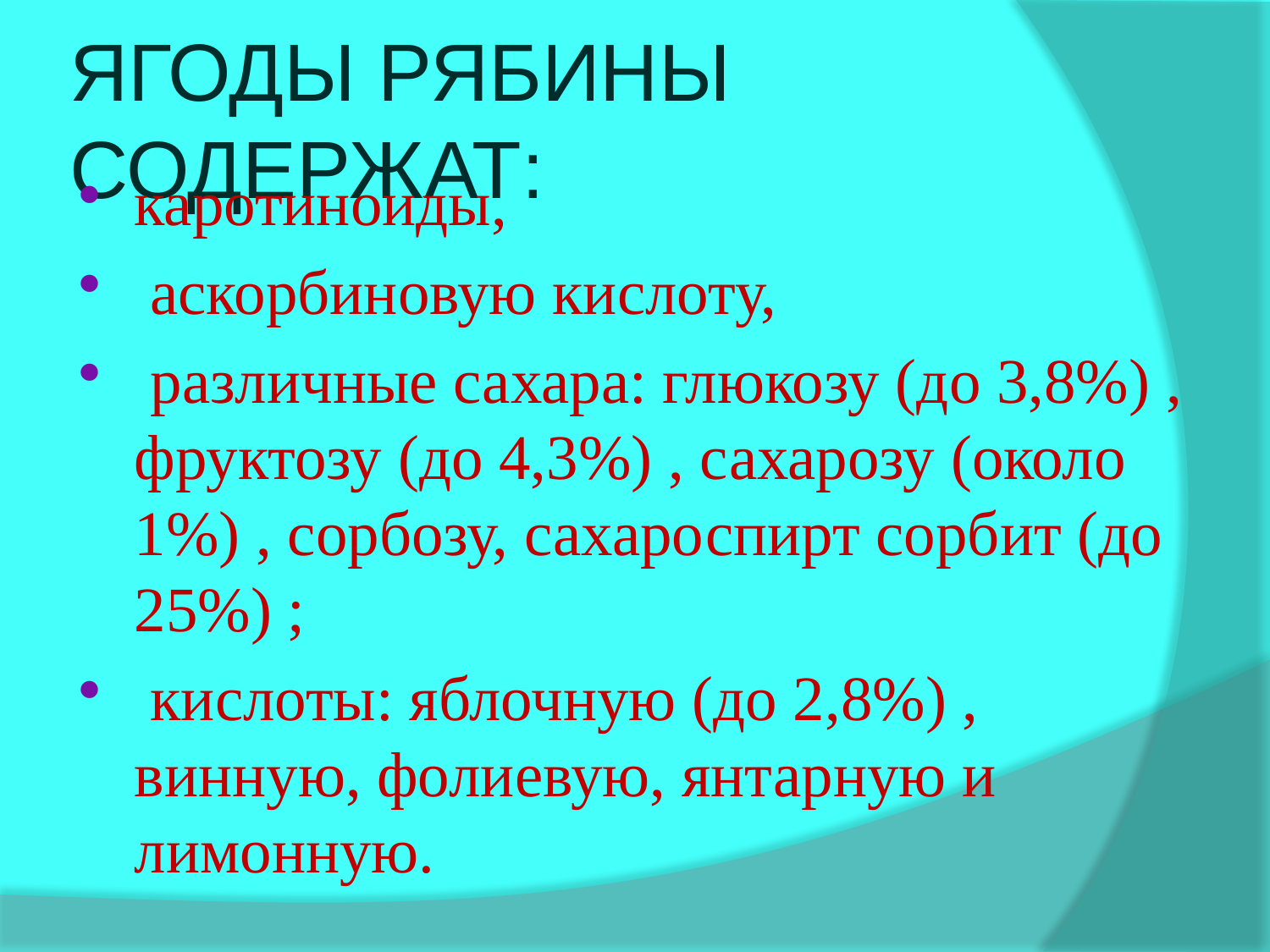

# ЯГОДЫ РЯБИНЫ СОДЕРЖАТ:
каротиноиды,
 аскорбиновую кислоту,
 различные сахара: глюкозу (до 3,8%) , фруктозу (до 4,3%) , сахарозу (около 1%) , сорбозу, сахароспирт сорбит (до 25%) ;
 кислоты: яблочную (до 2,8%) , винную, фолиевую, янтарную и лимонную.